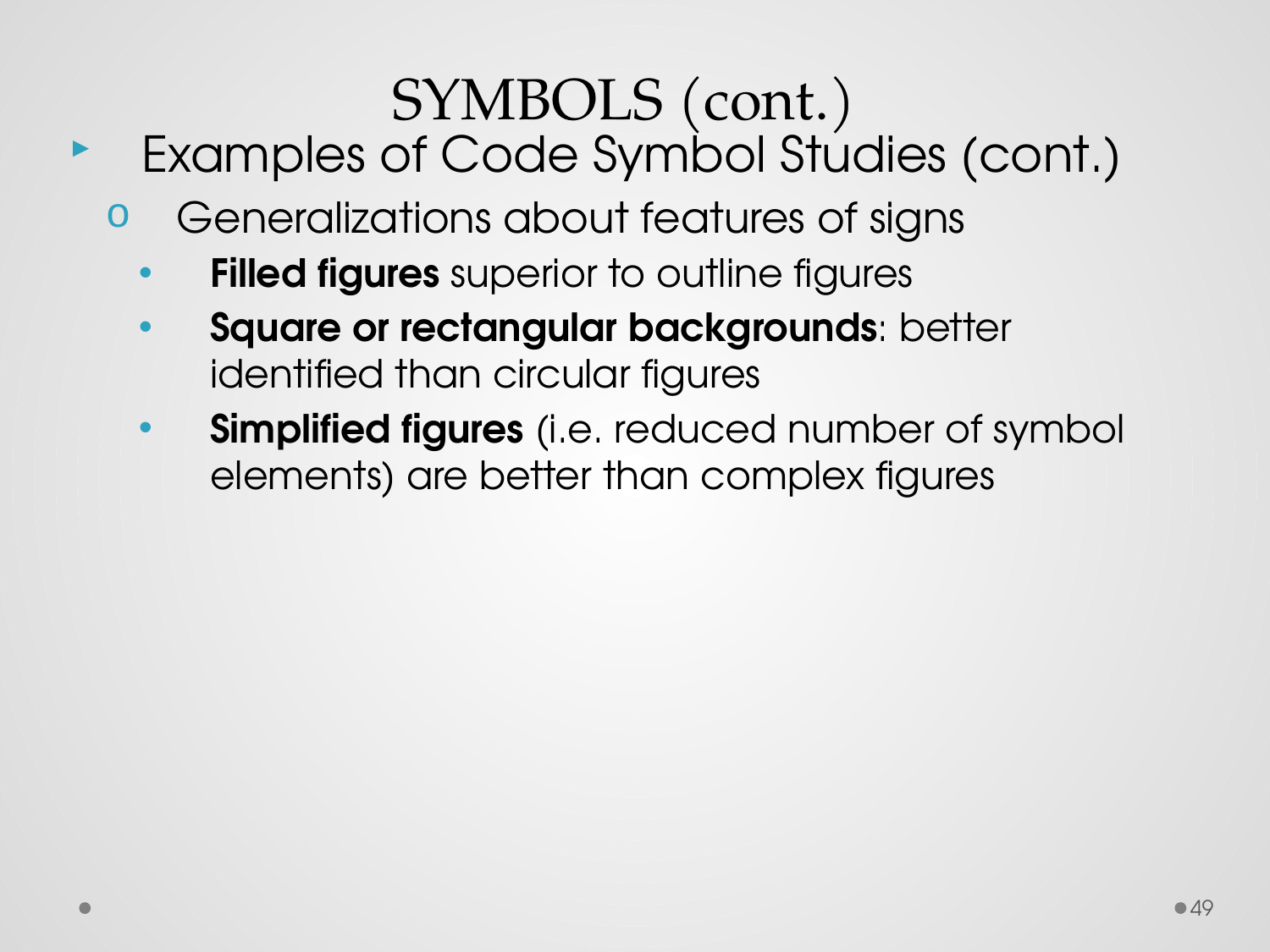

# SYMBOLS (cont.)

Examples of Code Symbol Studies (cont.)
Generalizations about features of signs
Filled figures superior to outline figures
Square or rectangular backgrounds: better identified than circular figures
Simplified figures (i.e. reduced number of symbol elements) are better than complex figures
49